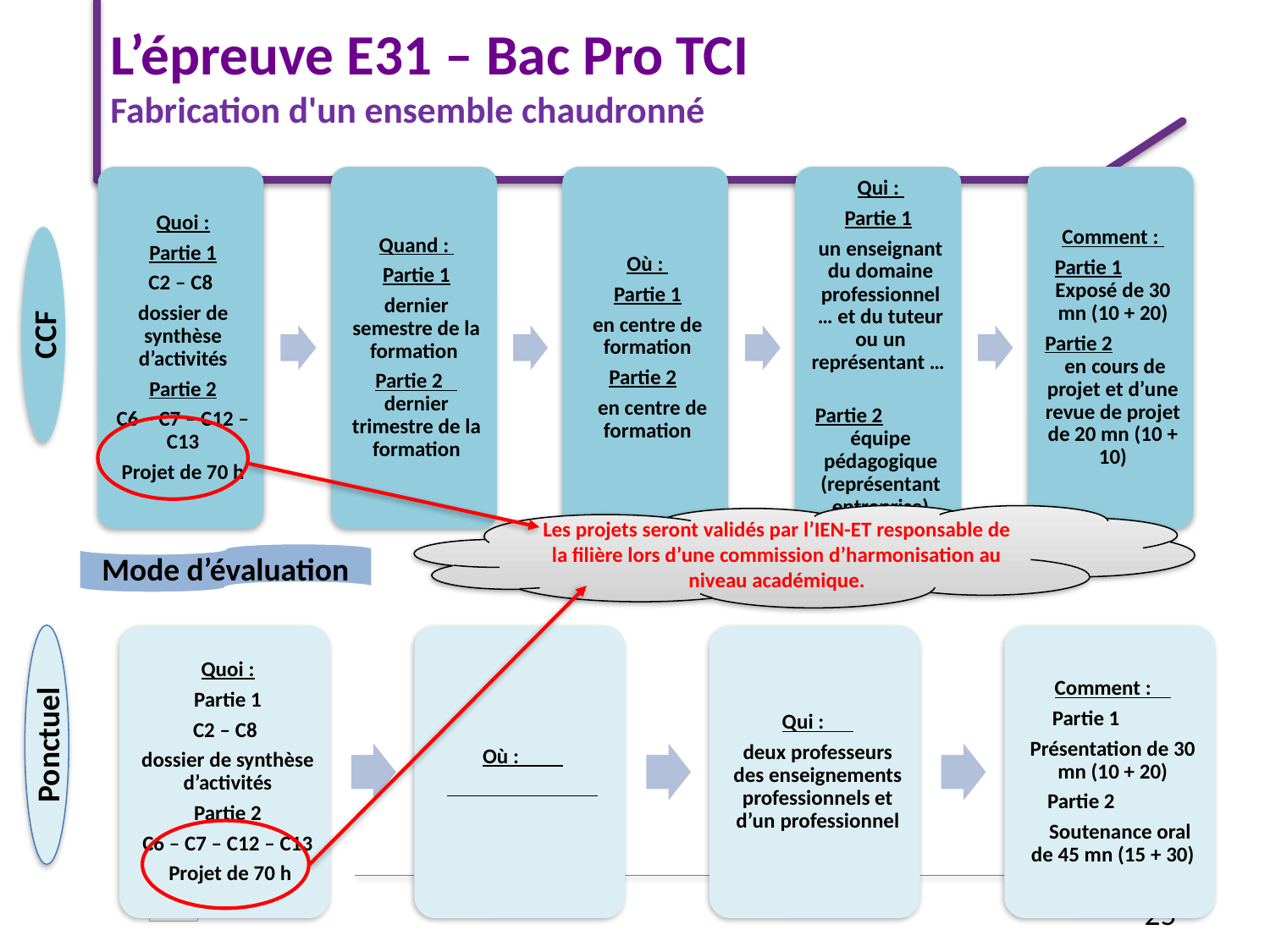

# L’épreuve E31 – Bac Pro TCI Fabrication d'un ensemble chaudronné
Quoi :
Partie 1
C2 – C8
dossier de synthèse d’activités
Partie 2
C6 – C7 – C12 – C13
Projet de 70 h

Quand :
Partie 1
dernier semestre de la formation
Partie 2    dernier trimestre de la formation

Où :
Partie 1
en centre de formation
Partie 2
  en centre de formation

Qui :
Partie 1
un enseignant du domaine professionnel … et du tuteur ou un représentant …
Partie 2              équipe pédagogique (représentant entreprise)

Comment :
Partie 1           Exposé de 30 mn (10 + 20)
Partie 2                en cours de projet et d’une revue de projet de 20 mn (10 + 10)
CCF
Les projets seront validés par l’IEN-ET responsable de la filière lors d’une commission d’harmonisation au niveau académique.
Quoi :
Partie 1
C2 – C8
dossier de synthèse d’activités
Partie 2
C6 – C7 – C12 – C13
 Projet de 70 h

Où :

Qui :
deux professeurs des enseignements professionnels et d’un professionnel

Comment :
Partie 1
Présentation de 30 mn (10 + 20)
Partie 2
   Soutenance oral de 45 mn (15 + 30)
Ponctuel

Mode d’évaluation

25